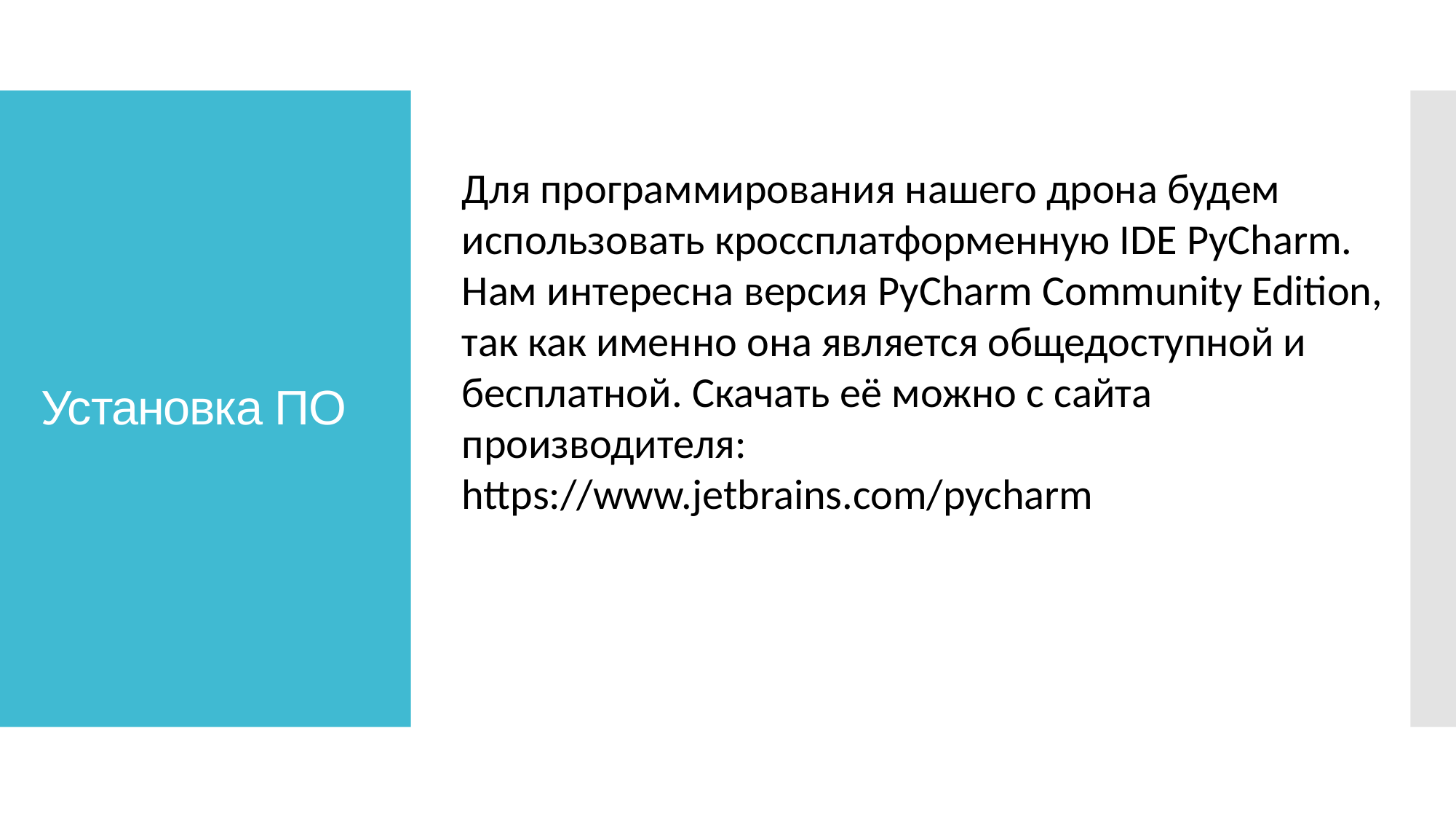

# Установка ПО
Для программирования нашего дрона будем использовать кроссплатформенную IDE PyCharm. Нам интересна версия PyCharm Community Edition, так как именно она является общедоступной и бесплатной. Скачать её можно с сайта производителя: https://www.jetbrains.com/pycharm